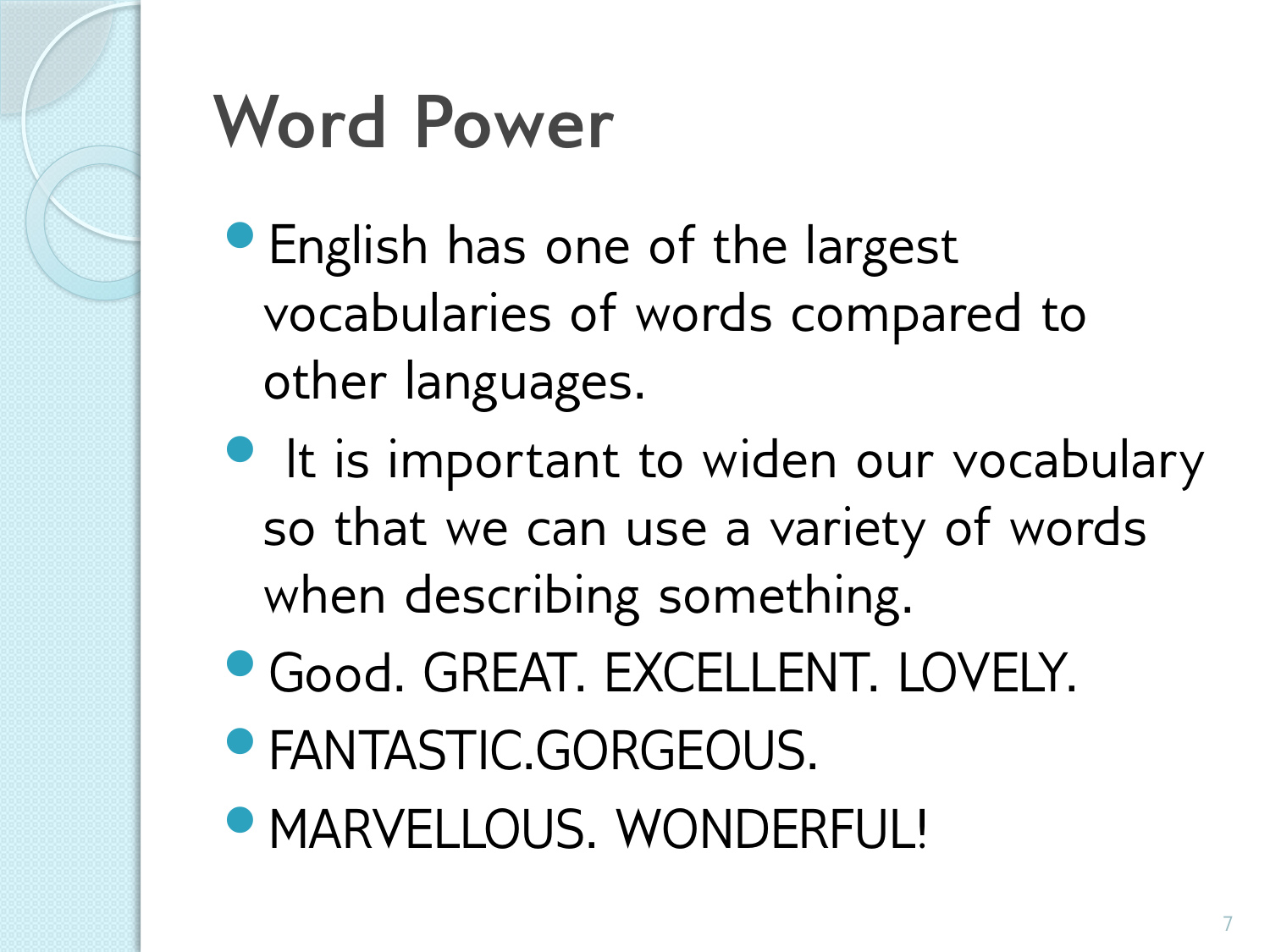

# Word Power
English has one of the largest vocabularies of words compared to other languages.
 It is important to widen our vocabulary so that we can use a variety of words when describing something.
Good. GREAT. EXCELLENT. LOVELY.
FANTASTIC.GORGEOUS.
MARVELLOUS. WONDERFUL!

7